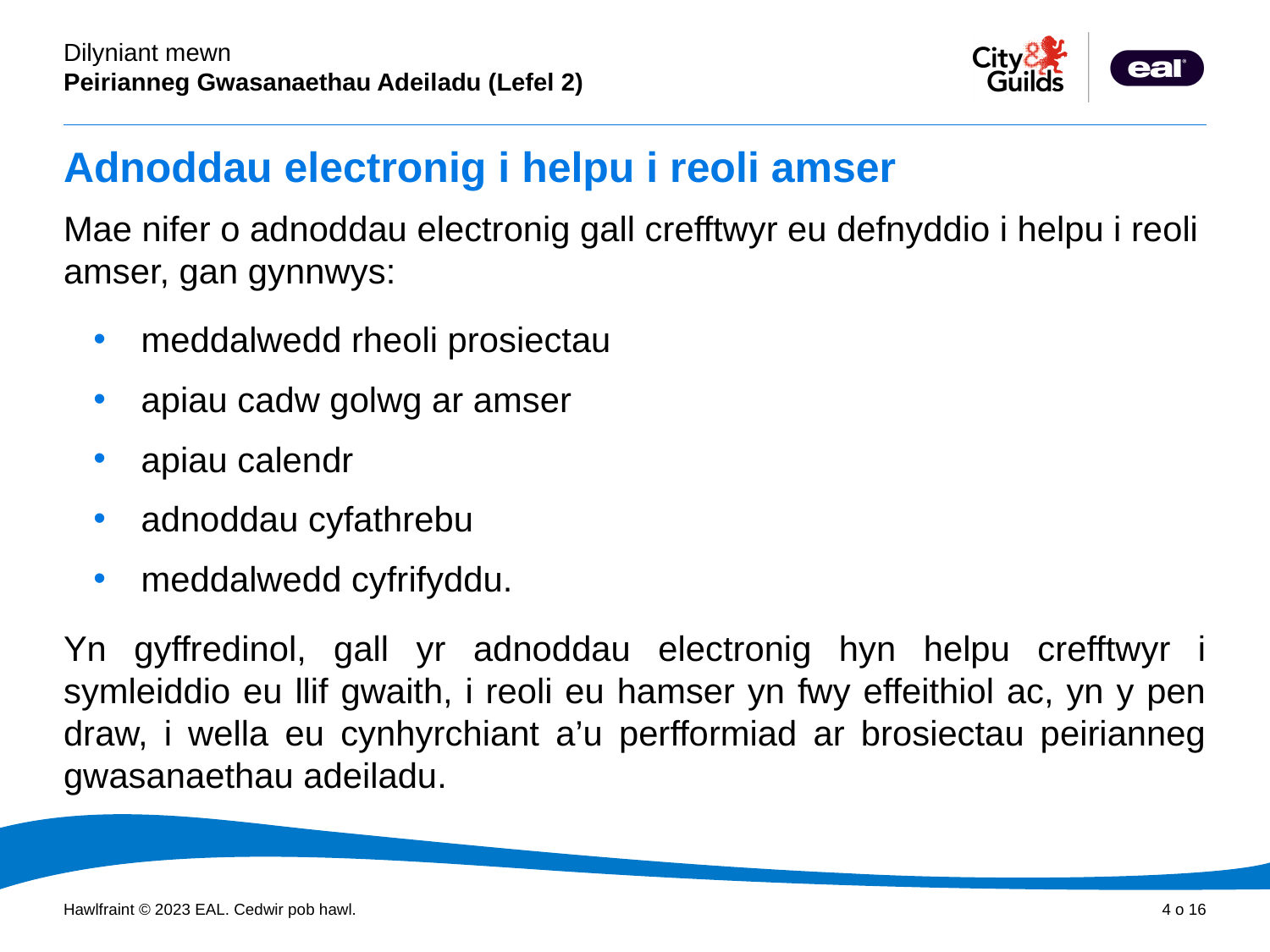

# Adnoddau electronig i helpu i reoli amser
Mae nifer o adnoddau electronig gall crefftwyr eu defnyddio i helpu i reoli amser, gan gynnwys:
meddalwedd rheoli prosiectau
apiau cadw golwg ar amser
apiau calendr
adnoddau cyfathrebu
meddalwedd cyfrifyddu.
Yn gyffredinol, gall yr adnoddau electronig hyn helpu crefftwyr i symleiddio eu llif gwaith, i reoli eu hamser yn fwy effeithiol ac, yn y pen draw, i wella eu cynhyrchiant a’u perfformiad ar brosiectau peirianneg gwasanaethau adeiladu.